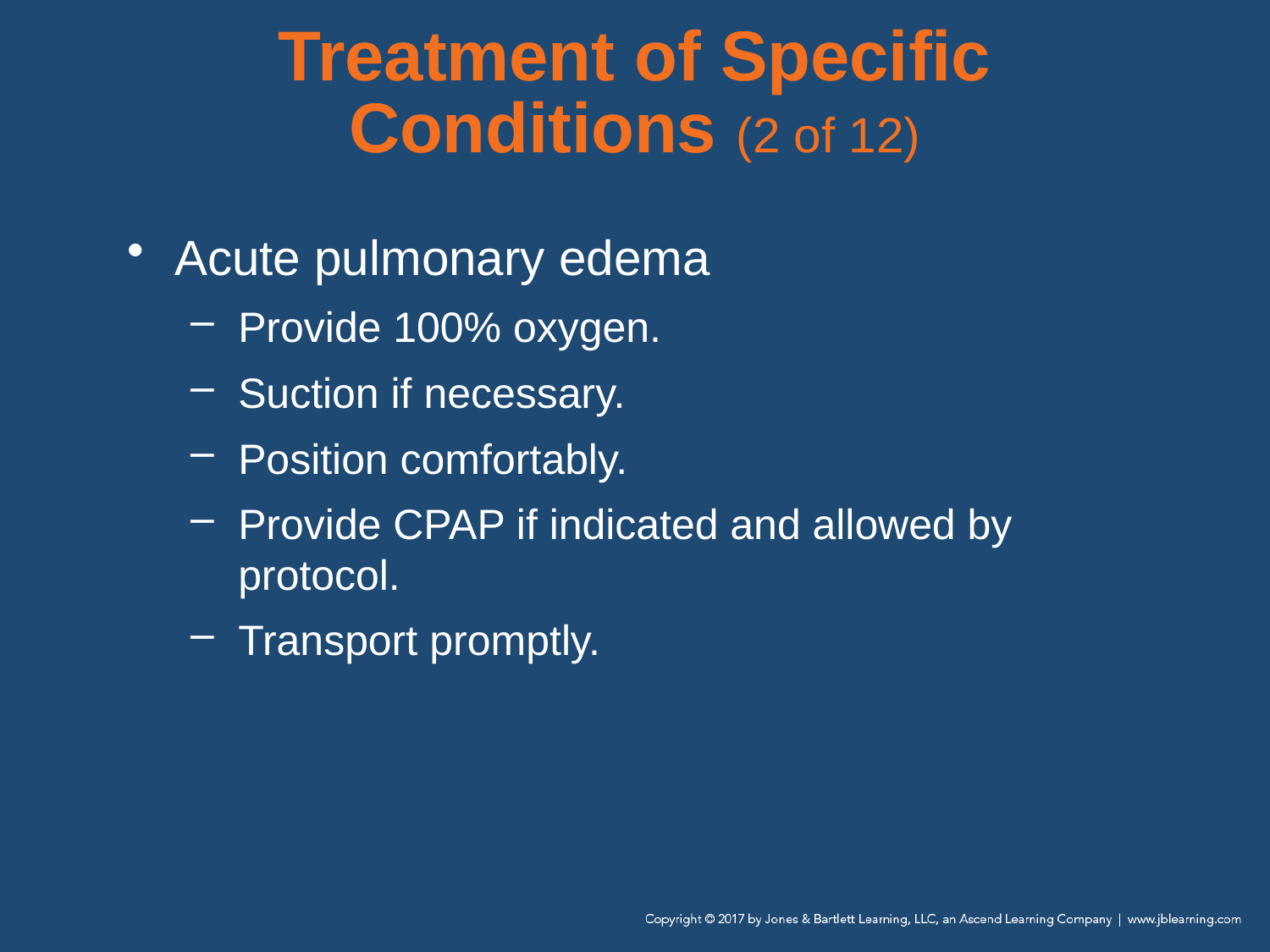

# Treatment of Specific Conditions (2 of 12)
Acute pulmonary edema
Provide 100% oxygen.
Suction if necessary.
Position comfortably.
Provide CPAP if indicated and allowed by protocol.
Transport promptly.